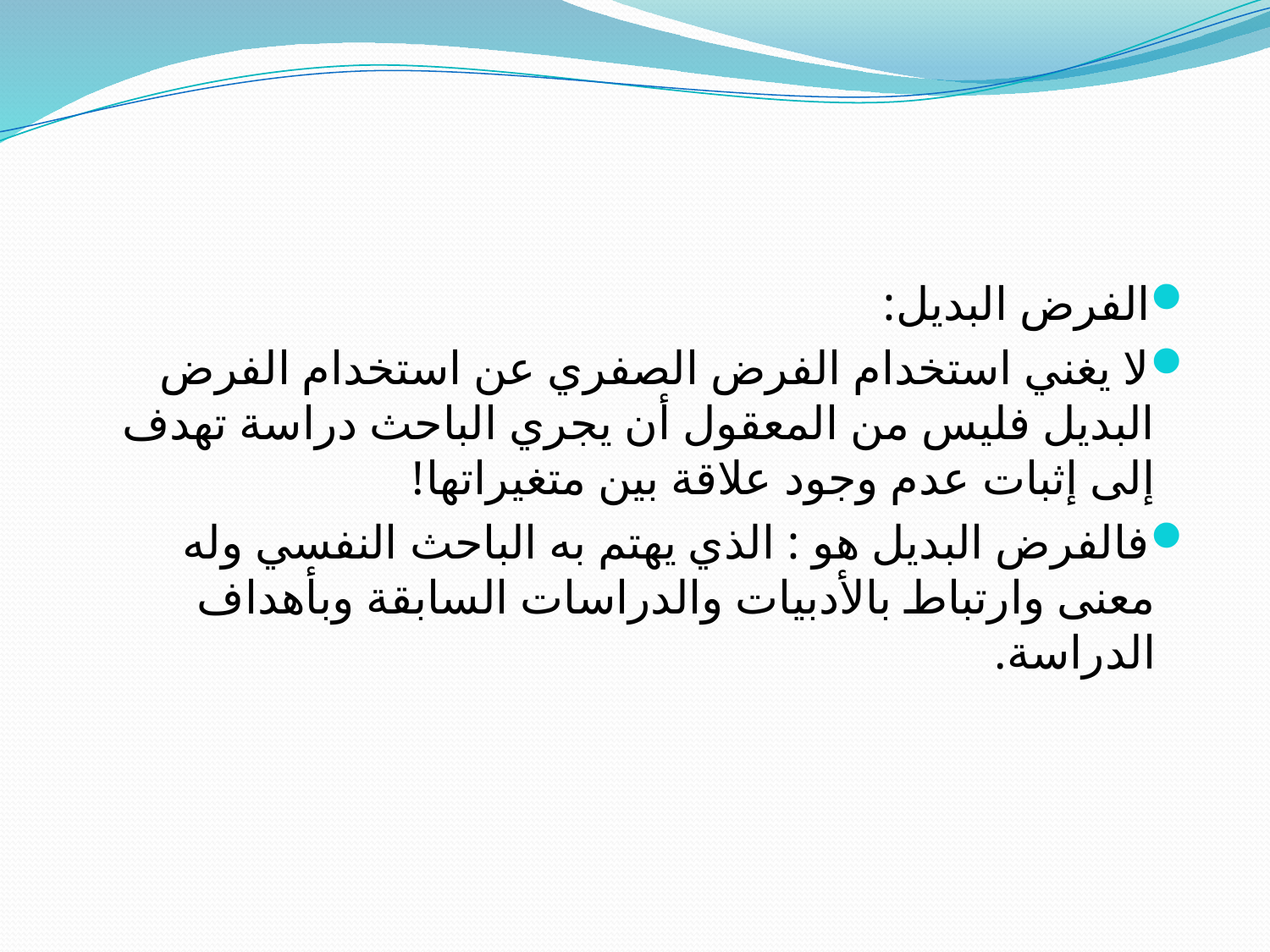

#
الفرض البديل:
لا يغني استخدام الفرض الصفري عن استخدام الفرض البديل فليس من المعقول أن يجري الباحث دراسة تهدف إلى إثبات عدم وجود علاقة بين متغيراتها!
فالفرض البديل هو : الذي يهتم به الباحث النفسي وله معنى وارتباط بالأدبيات والدراسات السابقة وبأهداف الدراسة.